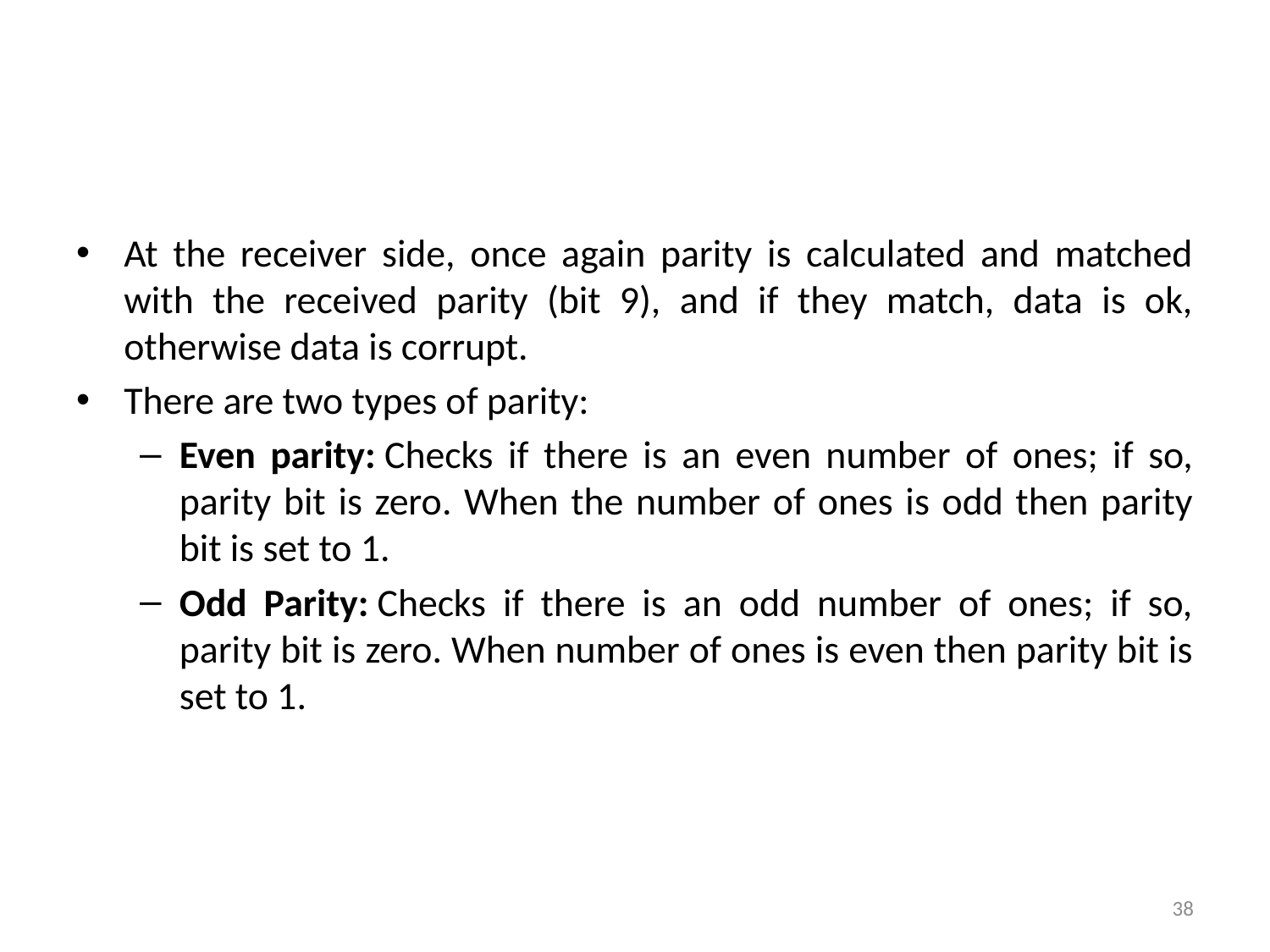

#
At the receiver side, once again parity is calculated and matched with the received parity (bit 9), and if they match, data is ok, otherwise data is corrupt.
There are two types of parity:
Even parity: Checks if there is an even number of ones; if so, parity bit is zero. When the number of ones is odd then parity bit is set to 1.
Odd Parity: Checks if there is an odd number of ones; if so, parity bit is zero. When number of ones is even then parity bit is set to 1.

38